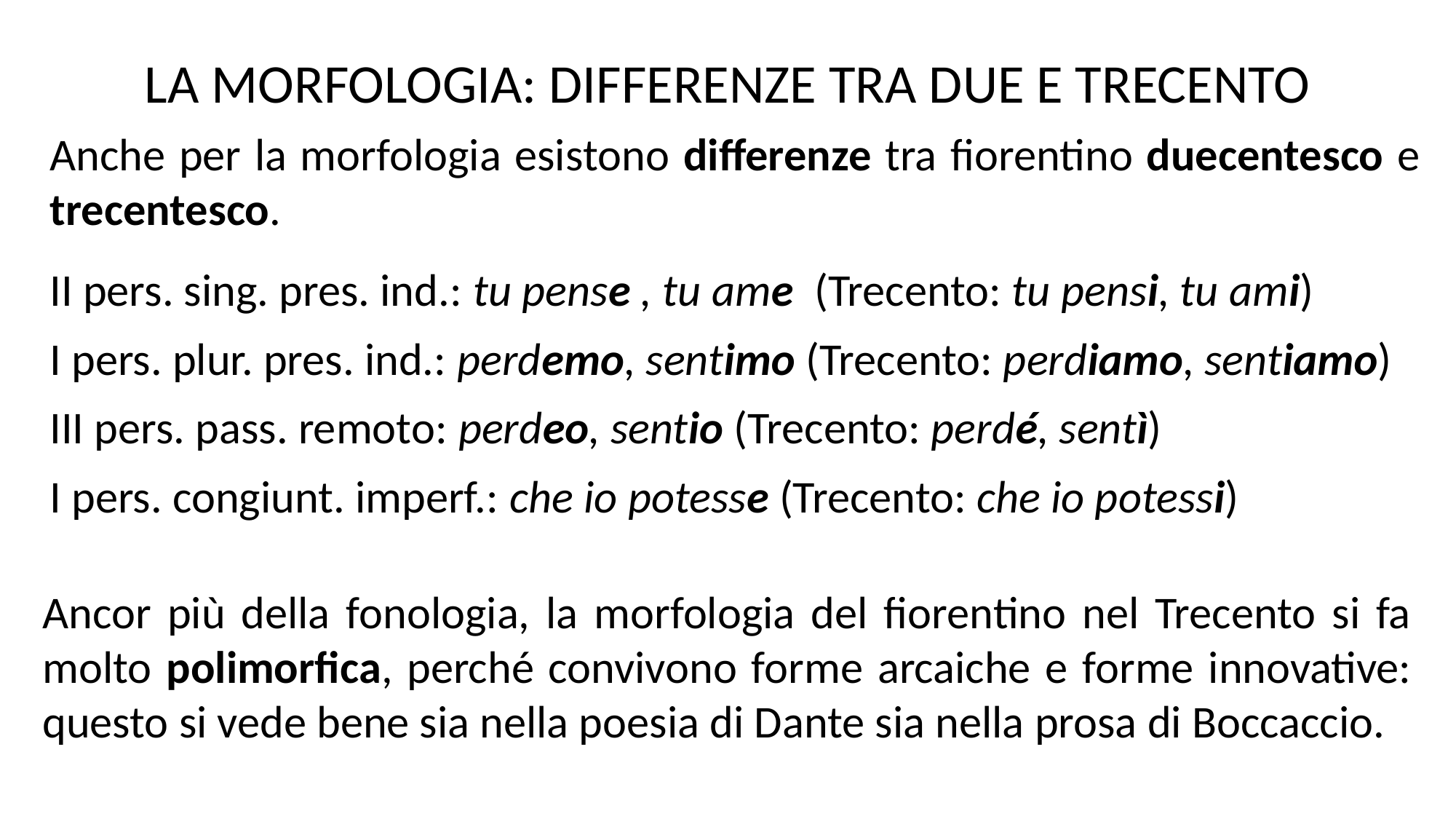

LA MORFOLOGIA: DIFFERENZE TRA DUE E TRECENTO
Anche per la morfologia esistono differenze tra fiorentino duecentesco e trecentesco.
II pers. sing. pres. ind.: tu pense , tu ame  (Trecento: tu pensi, tu ami)

I pers. plur. pres. ind.: perdemo, sentimo (Trecento: perdiamo, sentiamo)

III pers. pass. remoto: perdeo, sentio (Trecento: perdé, sentì)

I pers. congiunt. imperf.: che io potesse (Trecento: che io potessi)
Ancor più della fonologia, la morfologia del fiorentino nel Trecento si fa molto polimorfica, perché convivono forme arcaiche e forme innovative: questo si vede bene sia nella poesia di Dante sia nella prosa di Boccaccio.